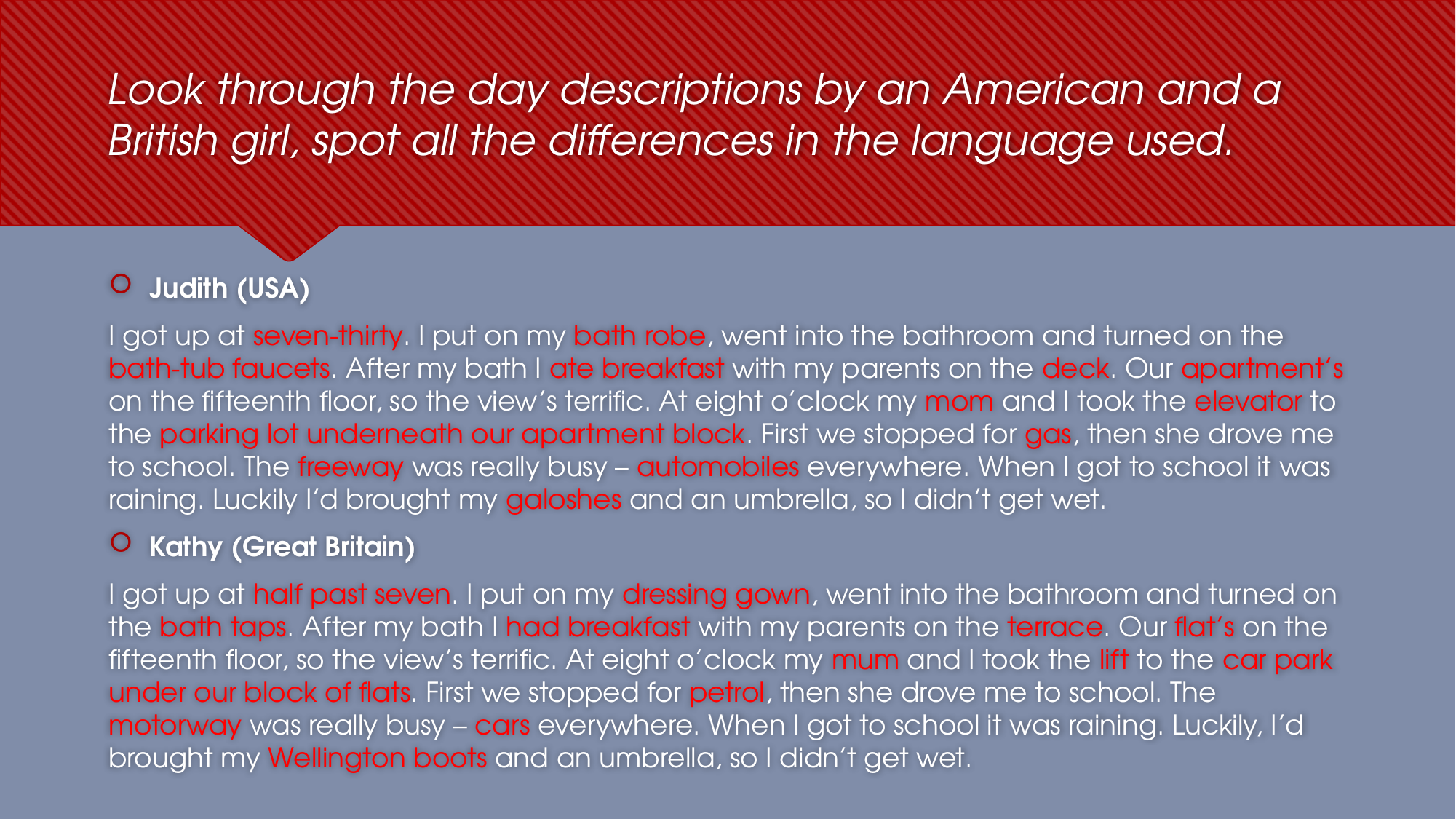

# Look through the day descriptions by an American and a British girl, spot all the differences in the language used.
Judith (USA)
I got up at seven-thirty. I put on my bath robe, went into the bathroom and turned on the bath-tub faucets. After my bath I ate breakfast with my parents on the deck. Our apartment’s on the fifteenth floor, so the view’s terrific. At eight o’clock my mom and I took the elevator to the parking lot underneath our apartment block. First we stopped for gas, then she drove me to school. The freeway was really busy – automobiles everywhere. When I got to school it was raining. Luckily I’d brought my galoshes and an umbrella, so I didn’t get wet.
Kathy (Great Britain)
I got up at half past seven. I put on my dressing gown, went into the bathroom and turned on the bath taps. After my bath I had breakfast with my parents on the terrace. Our flat’s on the fifteenth floor, so the view’s terrific. At eight o’clock my mum and I took the lift to the car park under our block of flats. First we stopped for petrol, then she drove me to school. The motorway was really busy – cars everywhere. When I got to school it was raining. Luckily, I’d brought my Wellington boots and an umbrella, so I didn’t get wet.